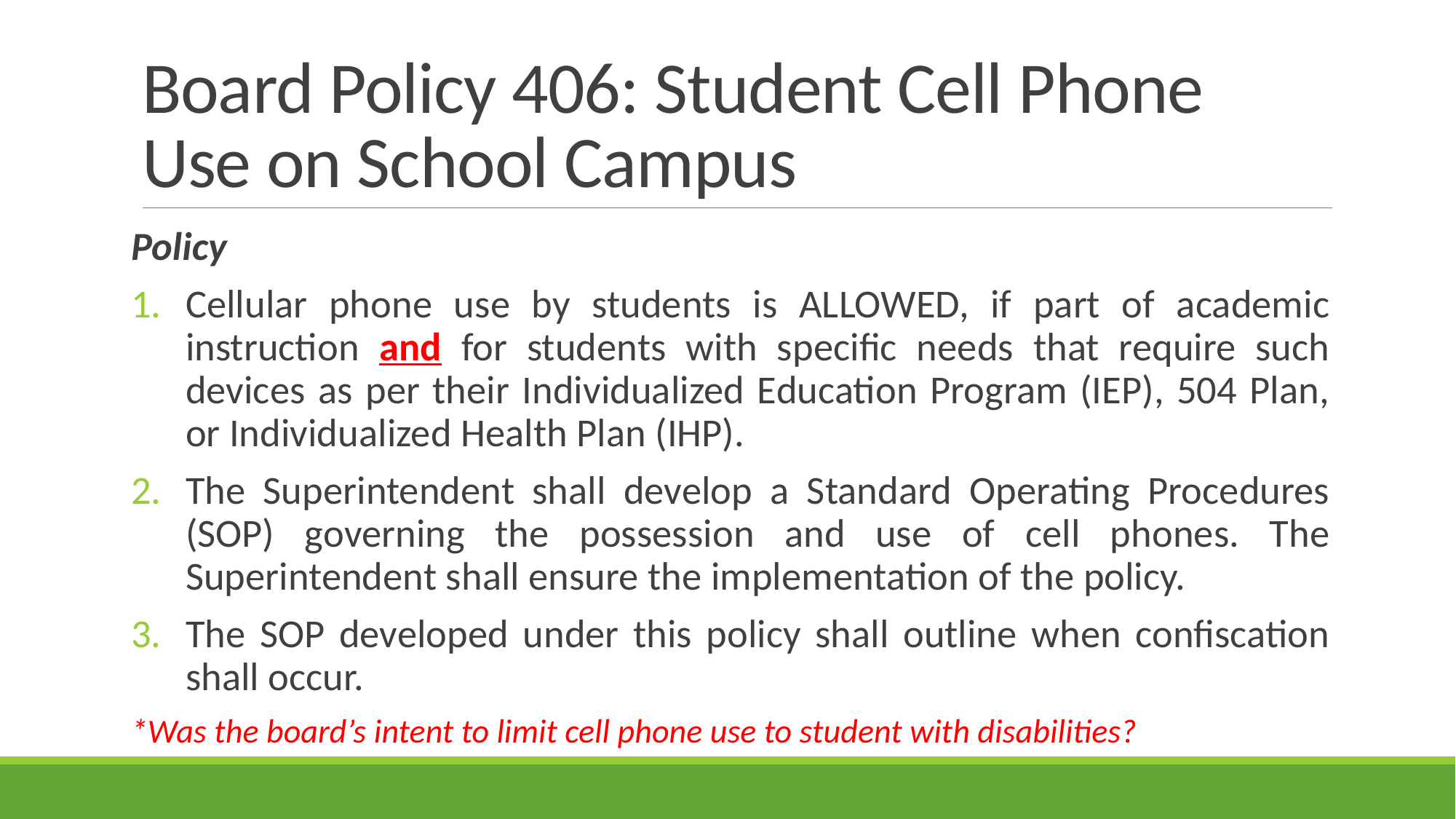

# Board Policy 406: Student Cell Phone Use on School Campus
Policy
Cellular phone use by students is ALLOWED, if part of academic instruction and for students with specific needs that require such devices as per their Individualized Education Program (IEP), 504 Plan, or Individualized Health Plan (IHP).
The Superintendent shall develop a Standard Operating Procedures (SOP) governing the possession and use of cell phones. The Superintendent shall ensure the implementation of the policy.
The SOP developed under this policy shall outline when confiscation shall occur.
*Was the board’s intent to limit cell phone use to student with disabilities?